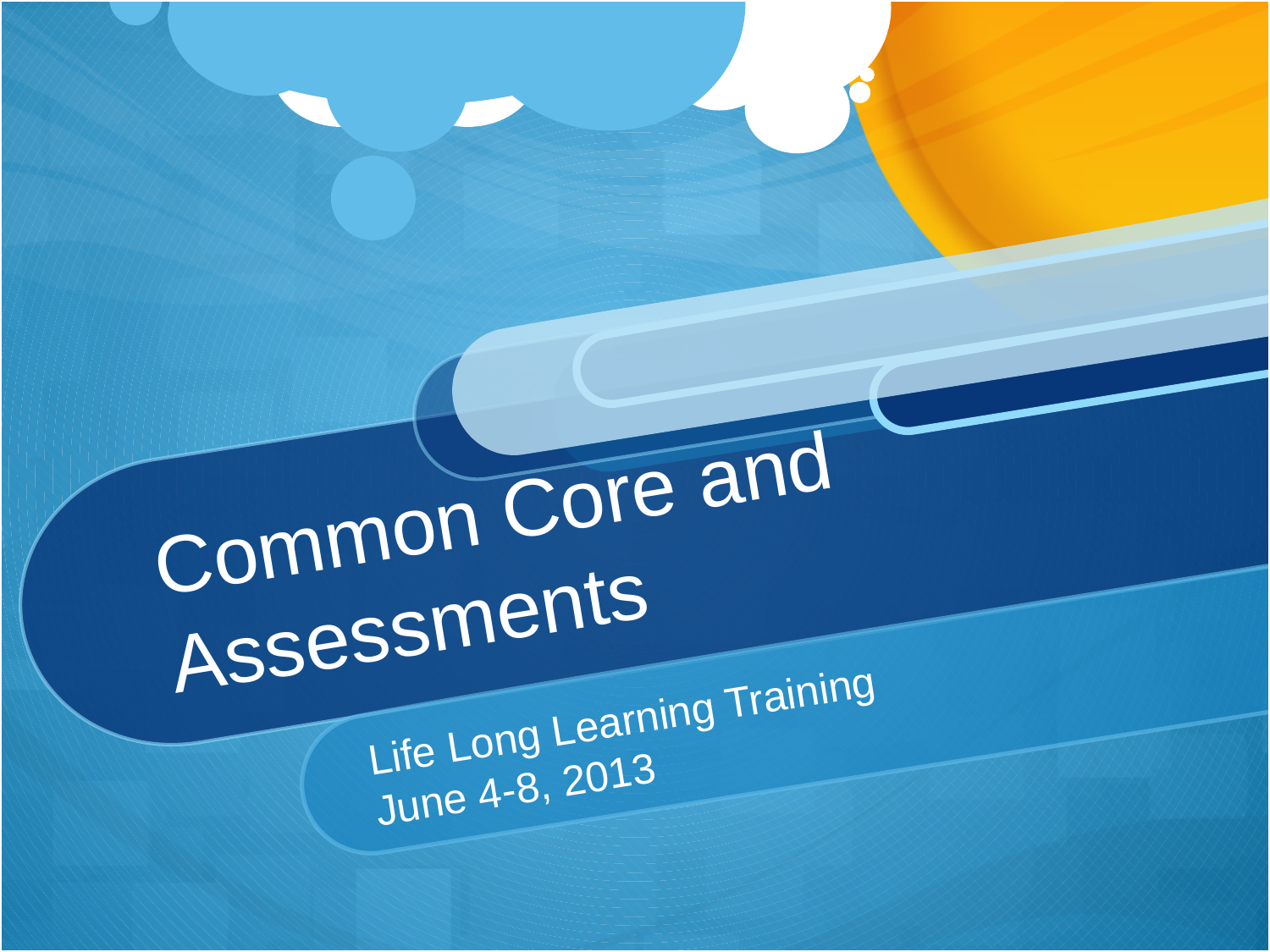

# Common Core and Assessments
Life Long Learning Training
June 4-8, 2013